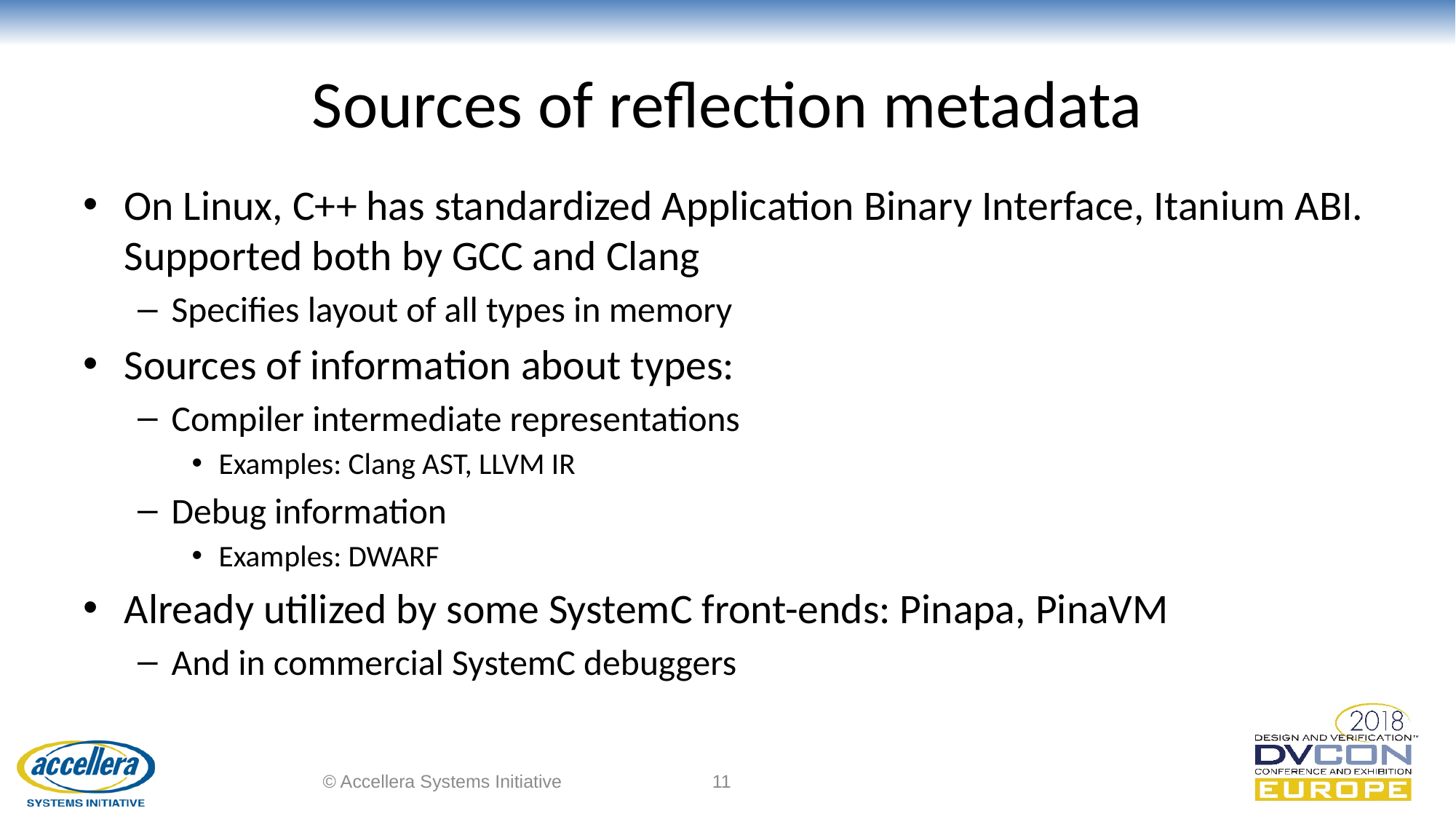

# Sources of reflection metadata
On Linux, C++ has standardized Application Binary Interface, Itanium ABI. Supported both by GCC and Clang
Specifies layout of all types in memory
Sources of information about types:
Compiler intermediate representations
Examples: Clang AST, LLVM IR
Debug information
Examples: DWARF
Already utilized by some SystemC front-ends: Pinapa, PinaVM
And in commercial SystemC debuggers
© Accellera Systems Initiative
11